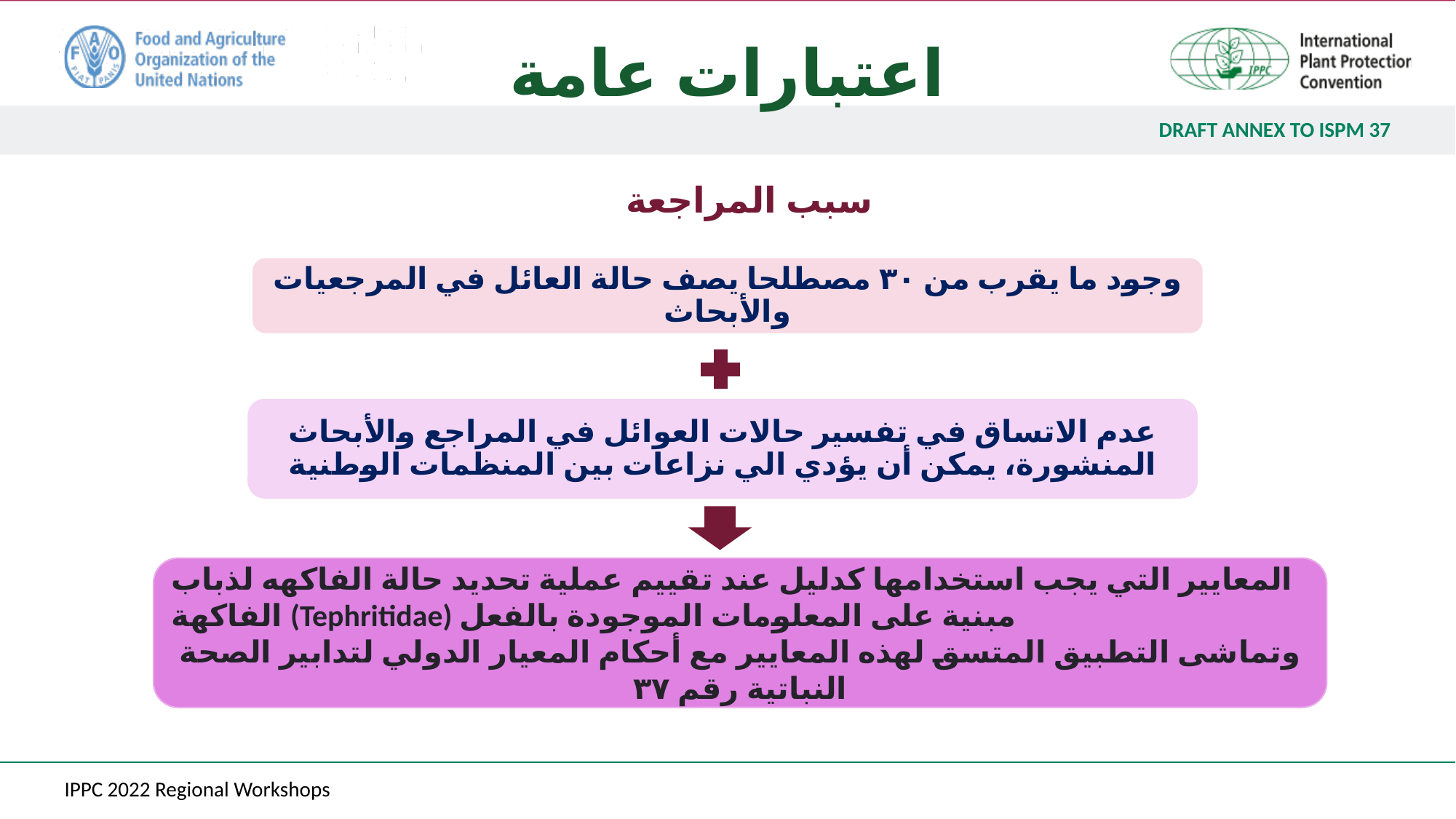

اعتبارات عامة
سبب المراجعة
وجود ما يقرب من ٣٠ مصطلحا يصف حالة العائل في المرجعيات والأبحاث

عدم الاتساق في تفسير حالات العوائل في المراجع والأبحاث المنشورة، يمكن أن يؤدي الي نزاعات بين المنظمات الوطنية

المعايير التي يجب استخدامها كدليل عند تقييم عملية تحديد حالة الفاكهه لذباب الفاكهة (Tephritidae) مبنية على المعلومات الموجودة بالفعل
وتماشى التطبيق المتسق لهذه المعايير مع أحكام المعيار الدولي لتدابير الصحة النباتية رقم ٣٧